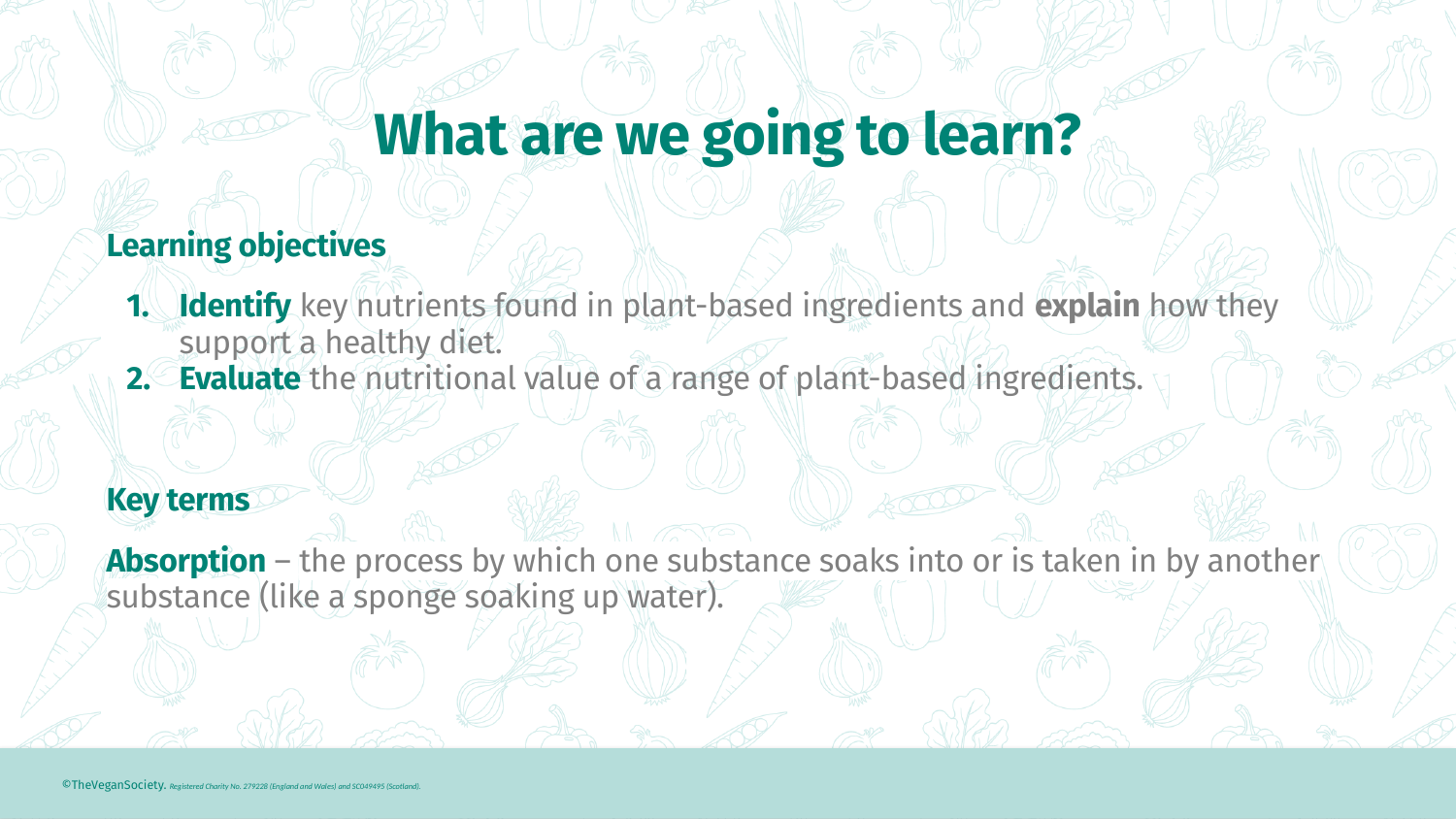

# What are we going to learn?
Learning objectives
Identify key nutrients found in plant-based ingredients and explain how they support a healthy diet.
Evaluate the nutritional value of a range of plant-based ingredients.

Key terms
Absorption – the process by which one substance soaks into or is taken in by another substance (like a sponge soaking up water).